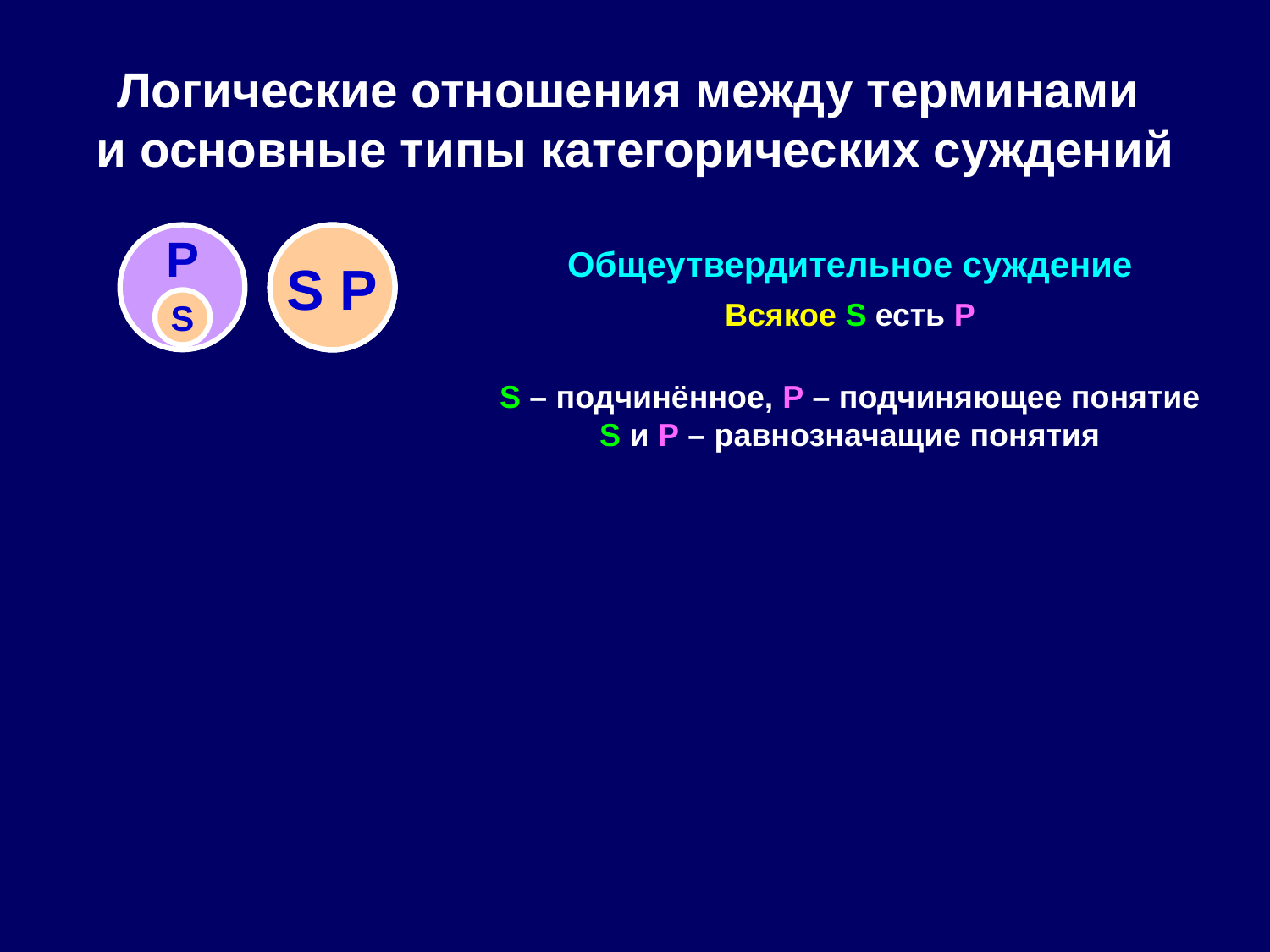

# Логические отношения между терминами и основные типы категорических суждений
P
Общеутвердительное суждение
Всякое S есть P
P
S
S P
S
S – подчинённое, P – подчиняющее понятие
S и P – равнозначащие понятия